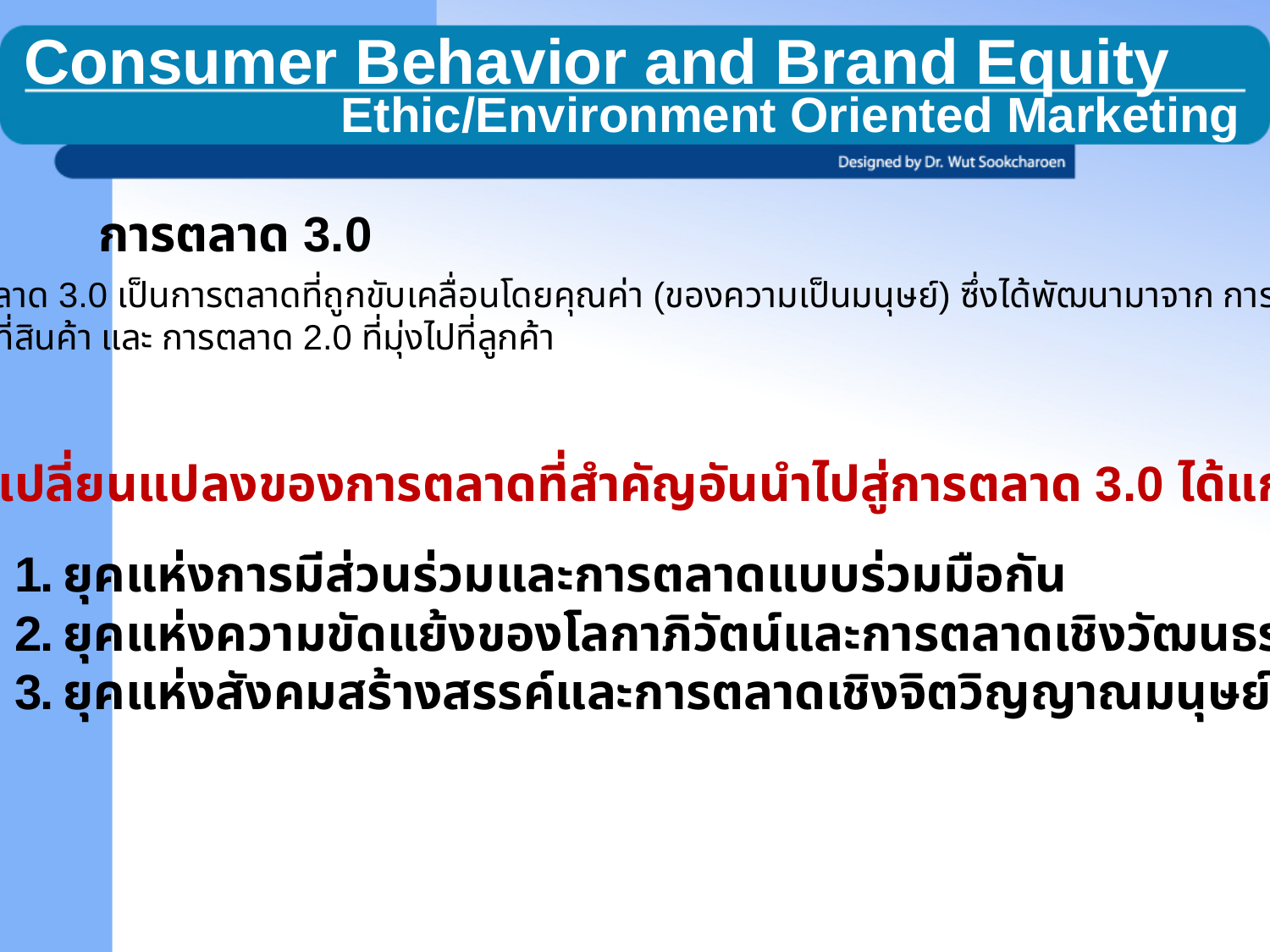

Consumer Behavior and Brand Equity
Ethic/Environment Oriented Marketing
การตลาด 3.0
การตลาด 3.0 เป็นการตลาดที่ถูกขับเคลื่อนโดยคุณค่า (ของความเป็นมนุษย์) ซึ่งได้พัฒนามาจาก การตลาด 1.0
ที่เน้นที่สินค้า และ การตลาด 2.0 ที่มุ่งไปที่ลูกค้า
การเปลี่ยนแปลงของการตลาดที่สำคัญอันนำไปสู่การตลาด 3.0 ได้แก่
ยุคแห่งการมีส่วนร่วมและการตลาดแบบร่วมมือกัน
ยุคแห่งความขัดแย้งของโลกาภิวัตน์และการตลาดเชิงวัฒนธรรม
ยุคแห่งสังคมสร้างสรรค์และการตลาดเชิงจิตวิญญาณมนุษย์